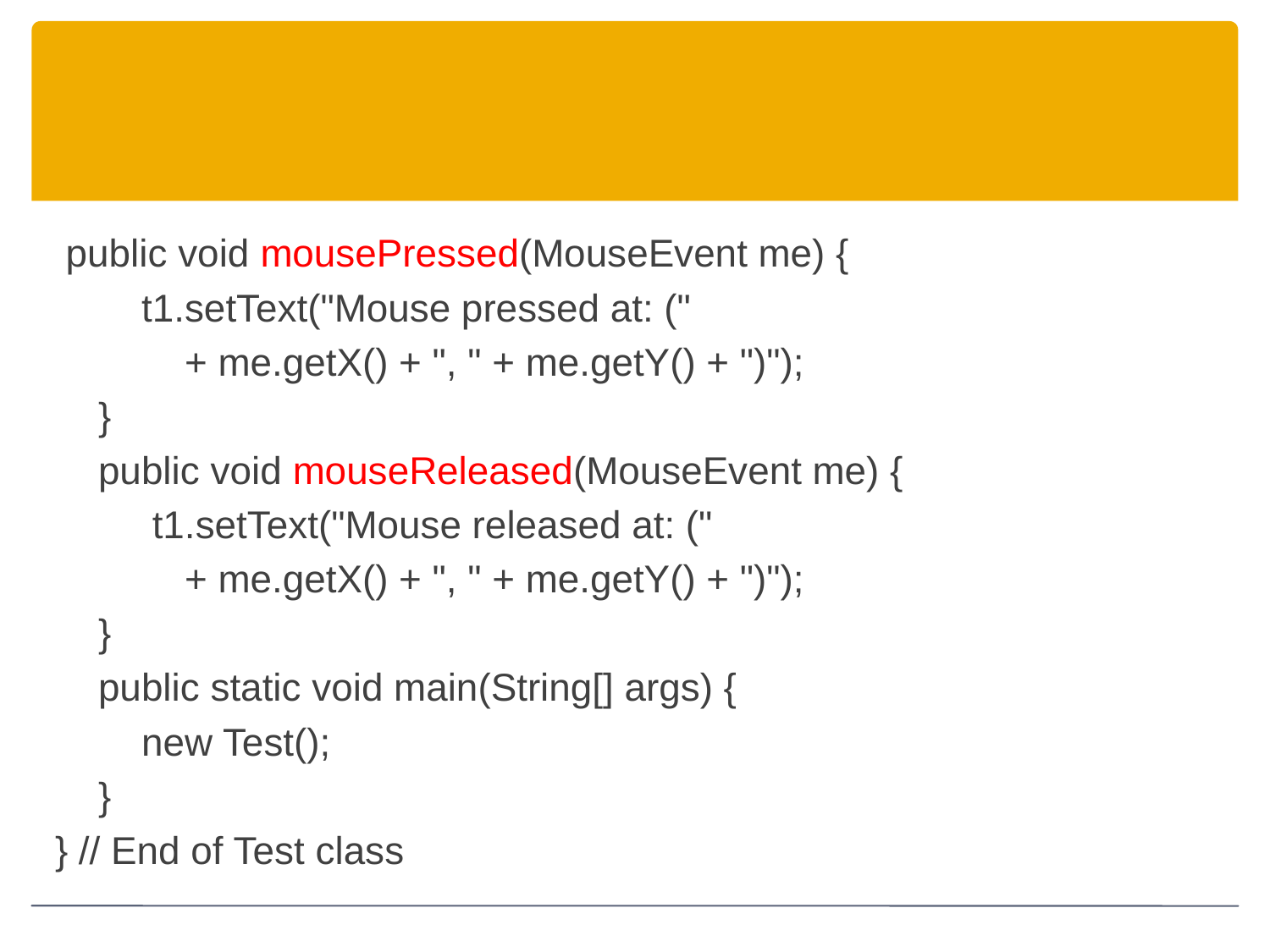

#
 public void mousePressed(MouseEvent me) {
        t1.setText("Mouse pressed at: ("
            + me.getX() + ", " + me.getY() + ")");
    }
    public void mouseReleased(MouseEvent me) {
         t1.setText("Mouse released at: ("
            + me.getX() + ", " + me.getY() + ")");
    }
    public static void main(String[] args) {
        new Test();
    }
} // End of Test class